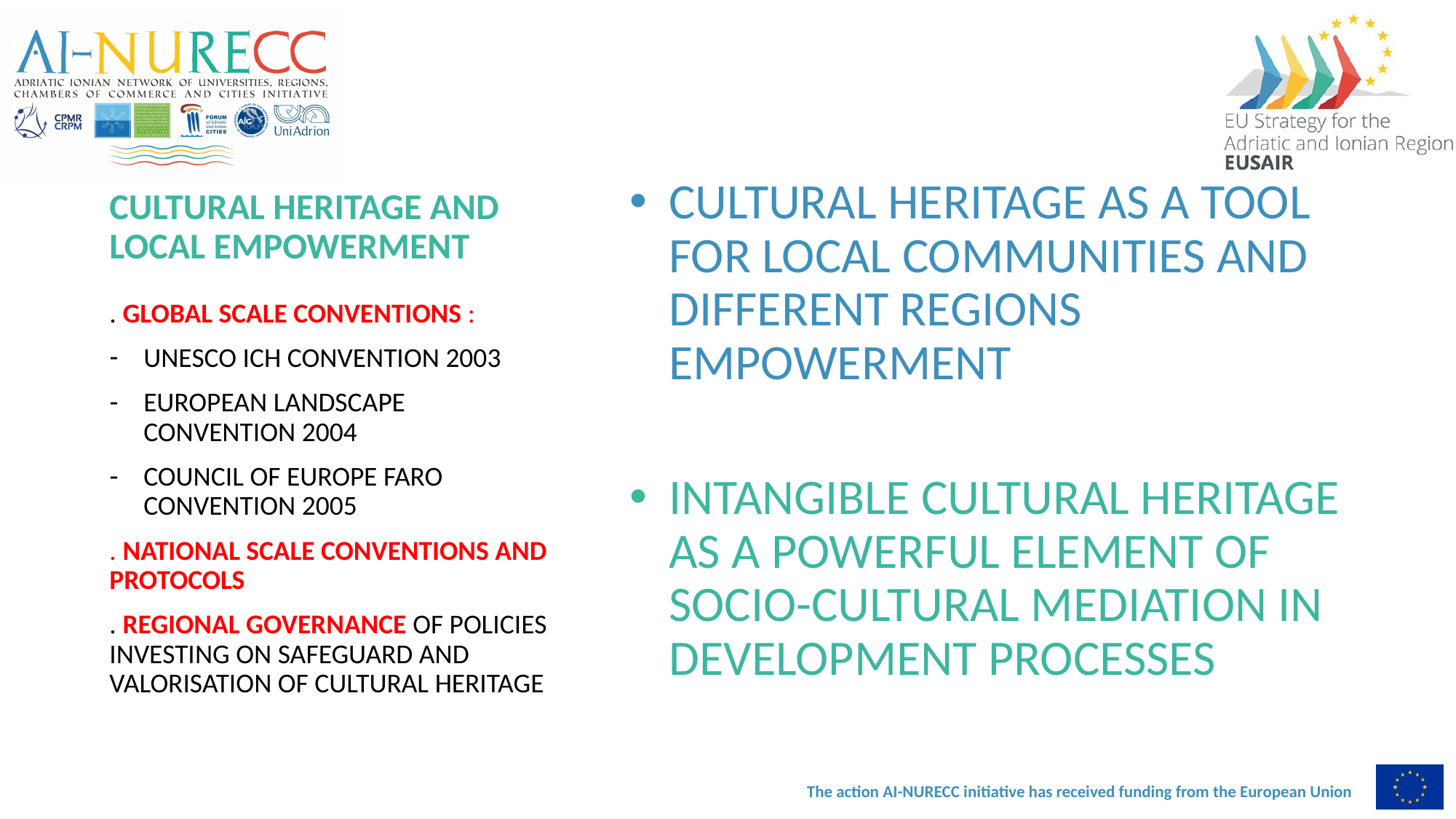

Cultural heritage as a tool for local communities and different regions empowerment

Intangible cultural heritage as a powerful element of socio-cultural mediation in development processes
# CULTURAL HERITAGE AND LOCAL EMPOWERMENT
. GLOBAL SCALE CONVENTIONS :
UNESCO ICH CONVENTION 2003
EUROPEAN LANDSCAPE CONVENTION 2004
COUNCIL OF EUROPE FARO CONVENTION 2005
. NATIONAL SCALE CONVENTIONS AND PROTOCOLS
. REGIONAL GOVERNANCE OF POLICIES INVESTING ON SAFEGUARD AND VALORISATION OF CULTURAL HERITAGE